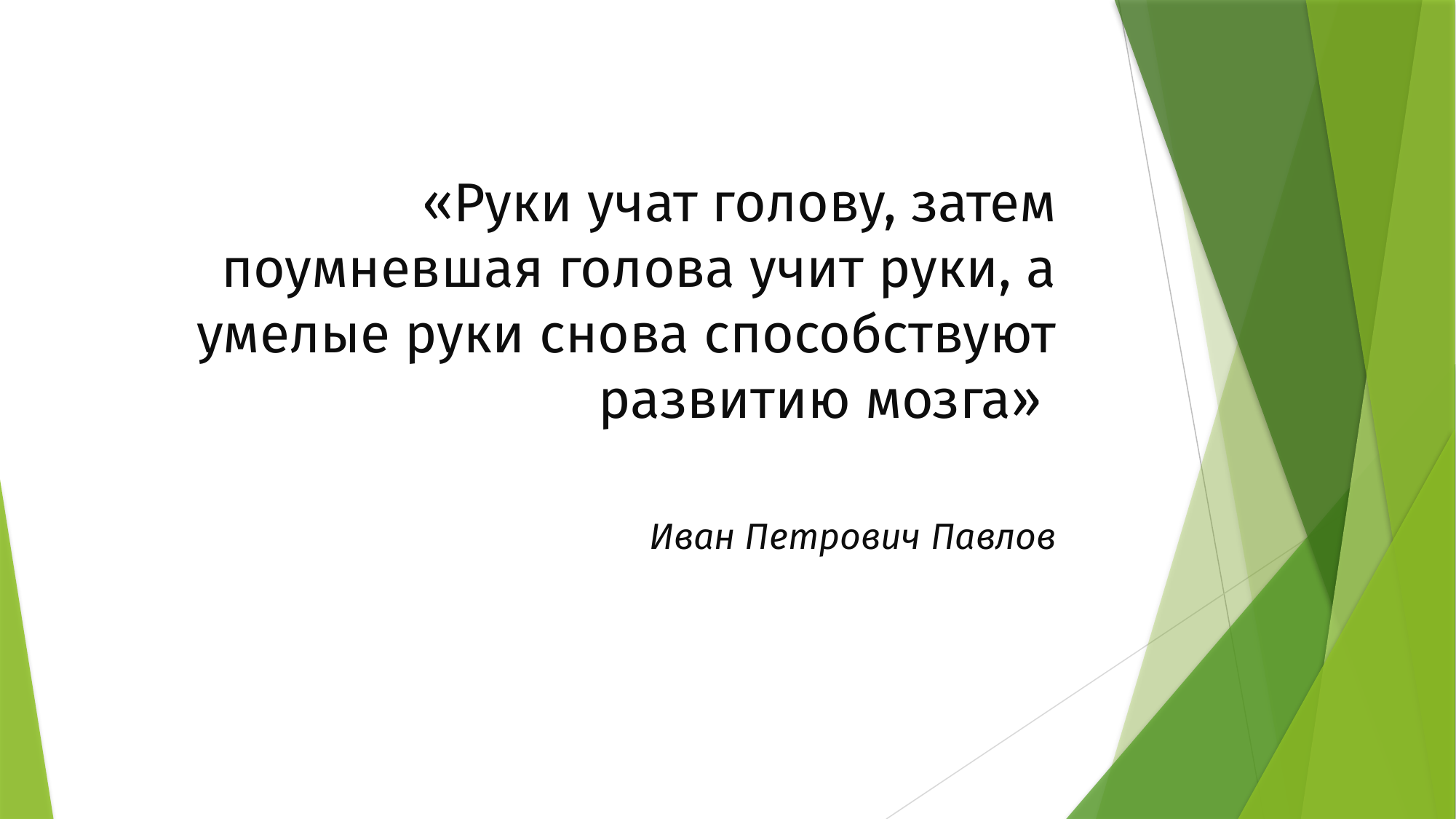

# «Руки учат голову, затем поумневшая голова учит руки, а умелые руки снова способствуют развитию мозга» Иван Петрович Павлов